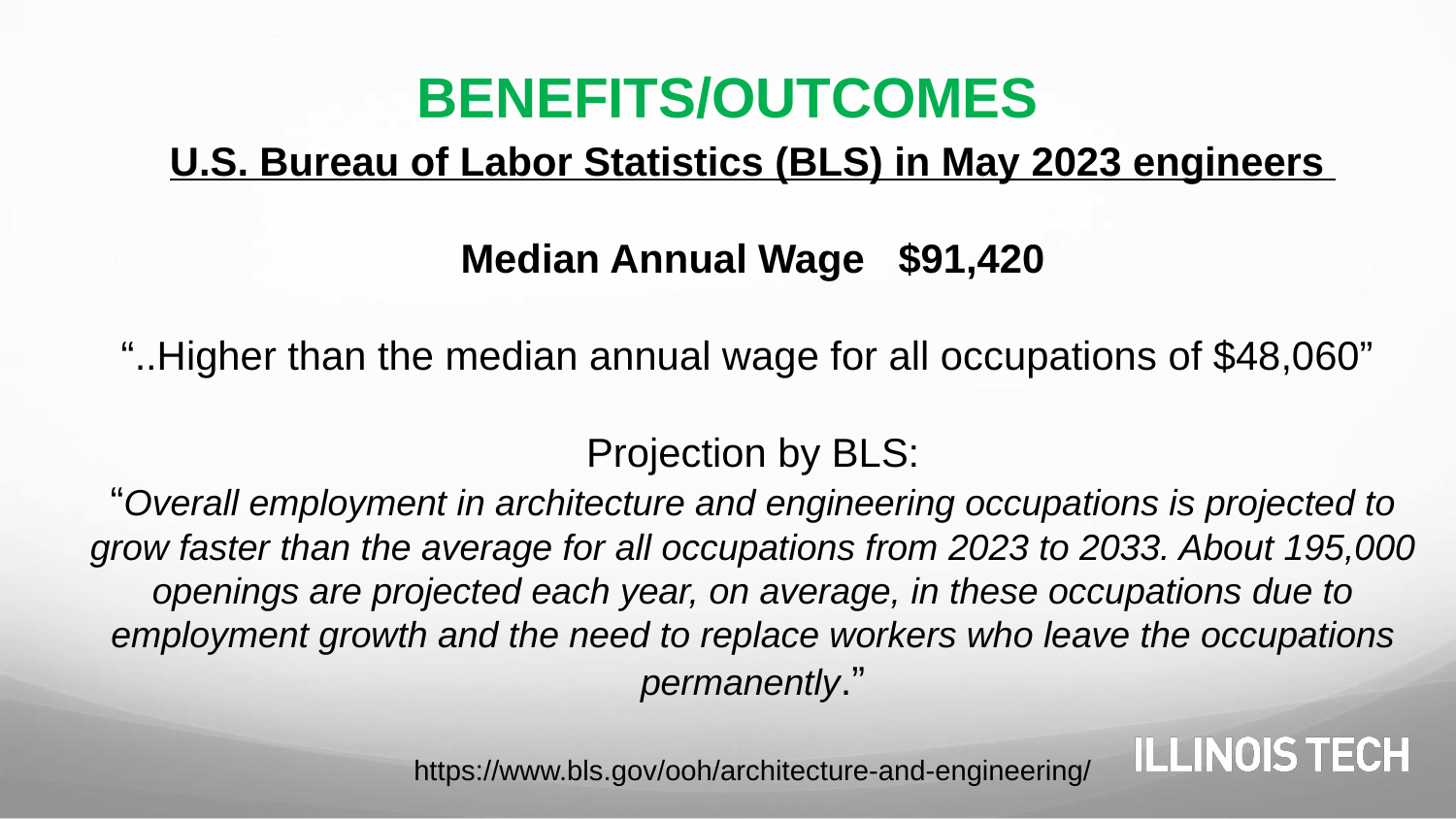

# BENEFITS/OUTCOMES
U.S. Bureau of Labor Statistics (BLS) in May 2023 engineers

Median Annual Wage   $91,420

“..Higher than the median annual wage for all occupations of $48,060”

Projection by BLS:
“Overall employment in architecture and engineering occupations is projected to grow faster than the average for all occupations from 2023 to 2033. About 195,000 openings are projected each year, on average, in these occupations due to employment growth and the need to replace workers who leave the occupations permanently.”

https://www.bls.gov/ooh/architecture-and-engineering/